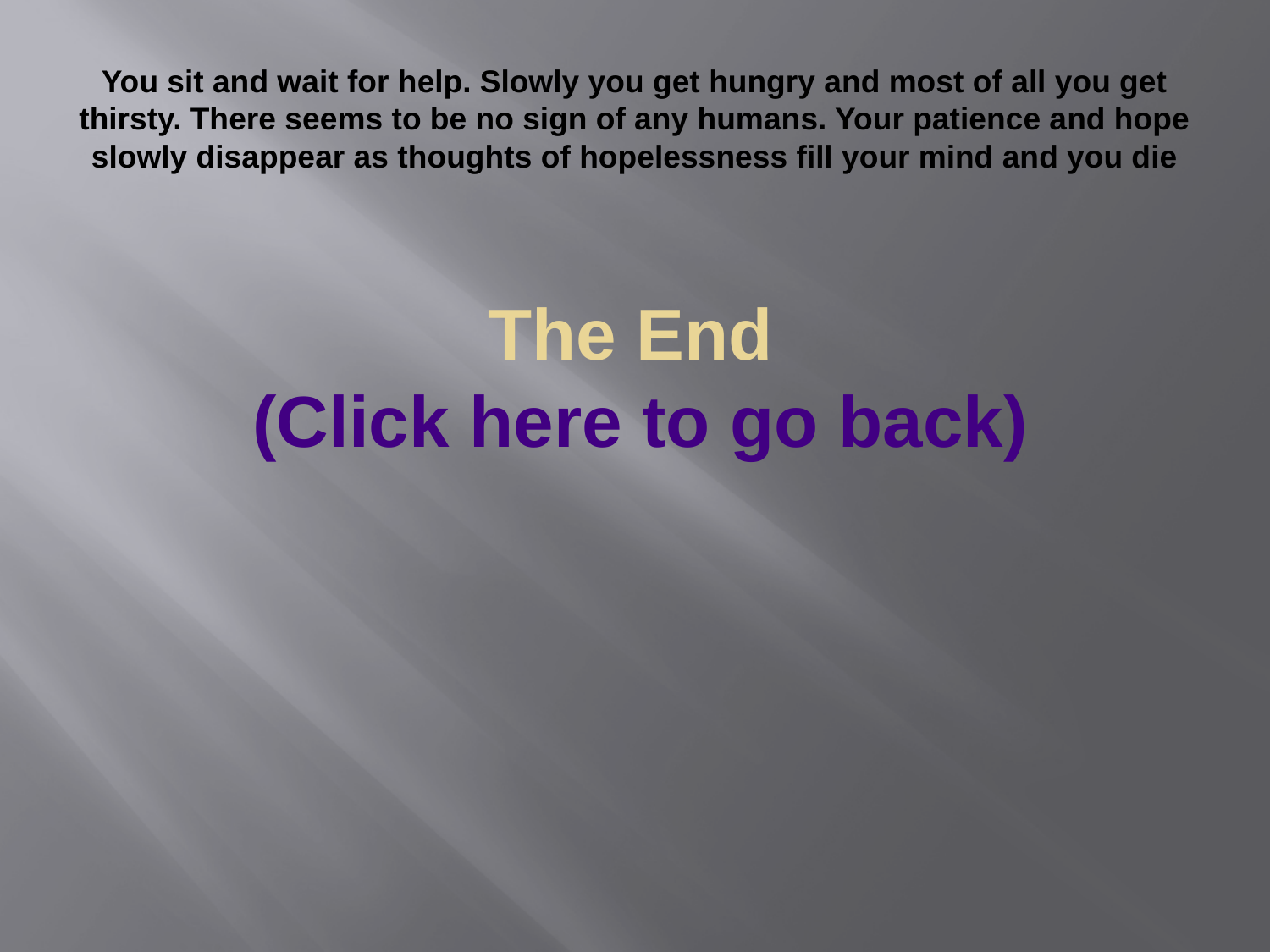

# You sit and wait for help. Slowly you get hungry and most of all you get thirsty. There seems to be no sign of any humans. Your patience and hope slowly disappear as thoughts of hopelessness fill your mind and you die
The End
(Click here to go back)